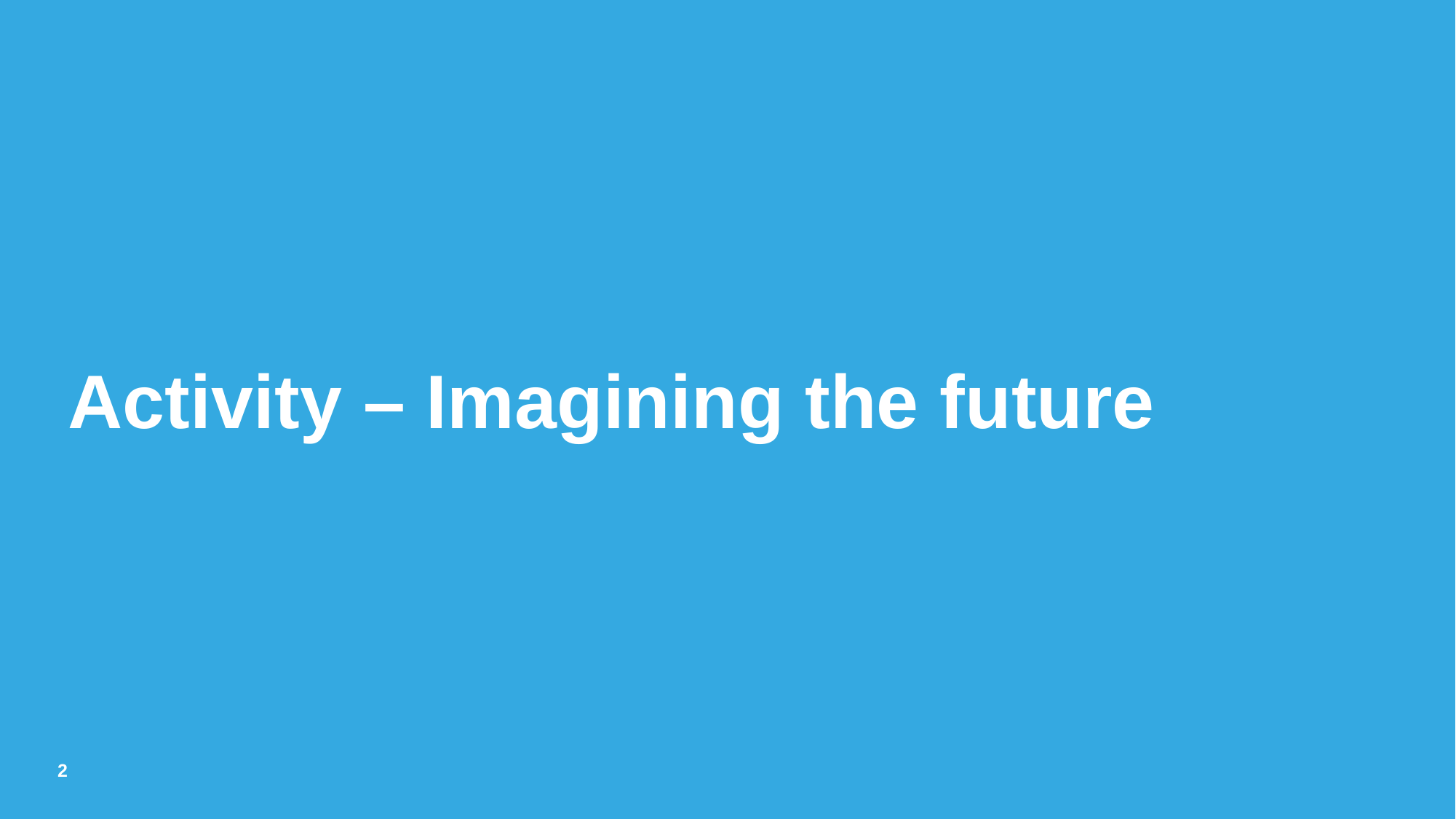

# Activity – Imagining the future
2